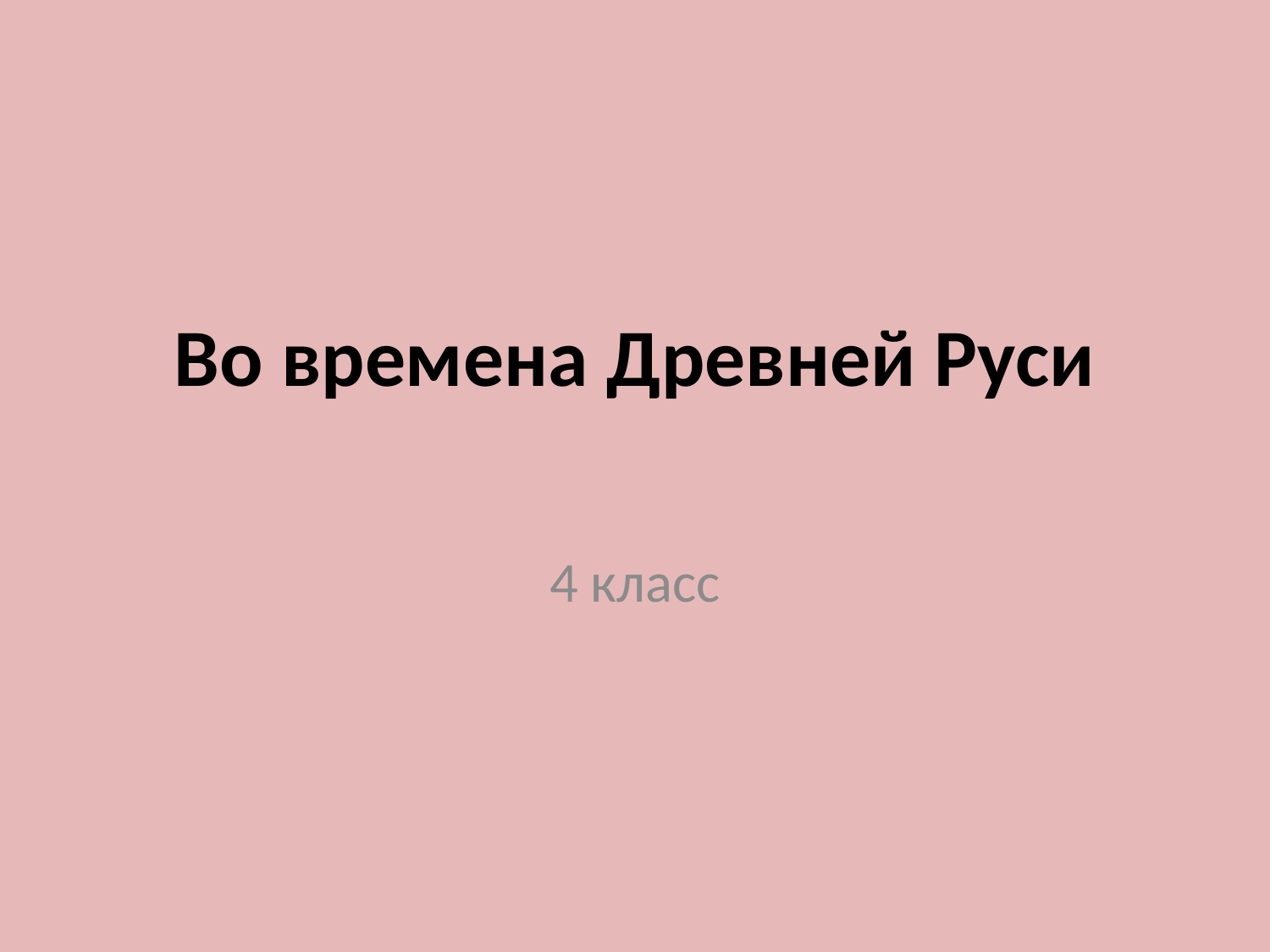

# Во времена Древней Руси
4 класс